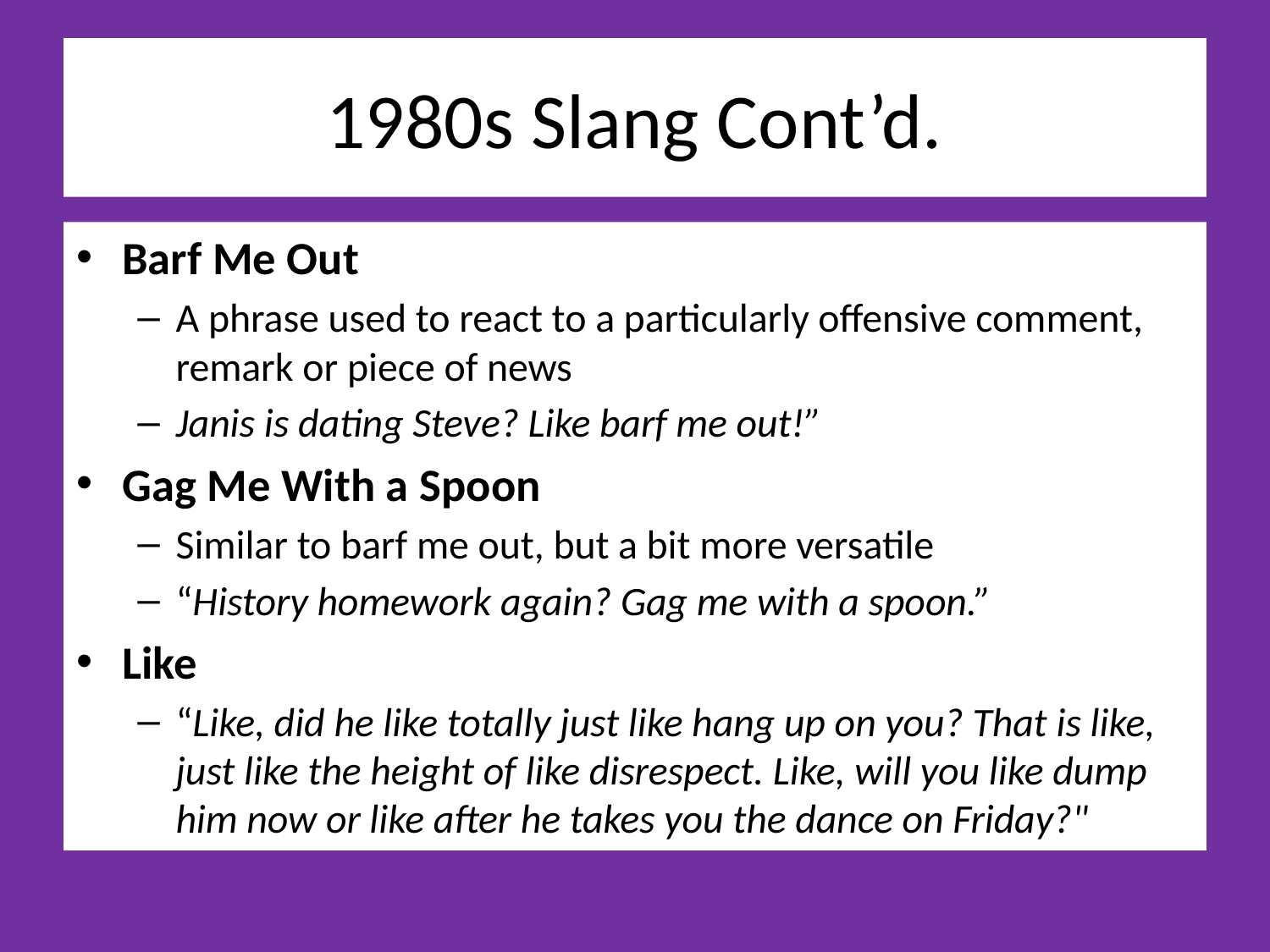

# 1980s Slang Cont’d.
Barf Me Out
A phrase used to react to a particularly offensive comment, remark or piece of news
Janis is dating Steve? Like barf me out!”
Gag Me With a Spoon
Similar to barf me out, but a bit more versatile
“History homework again? Gag me with a spoon.”
Like
“Like, did he like totally just like hang up on you? That is like, just like the height of like disrespect. Like, will you like dump him now or like after he takes you the dance on Friday?"